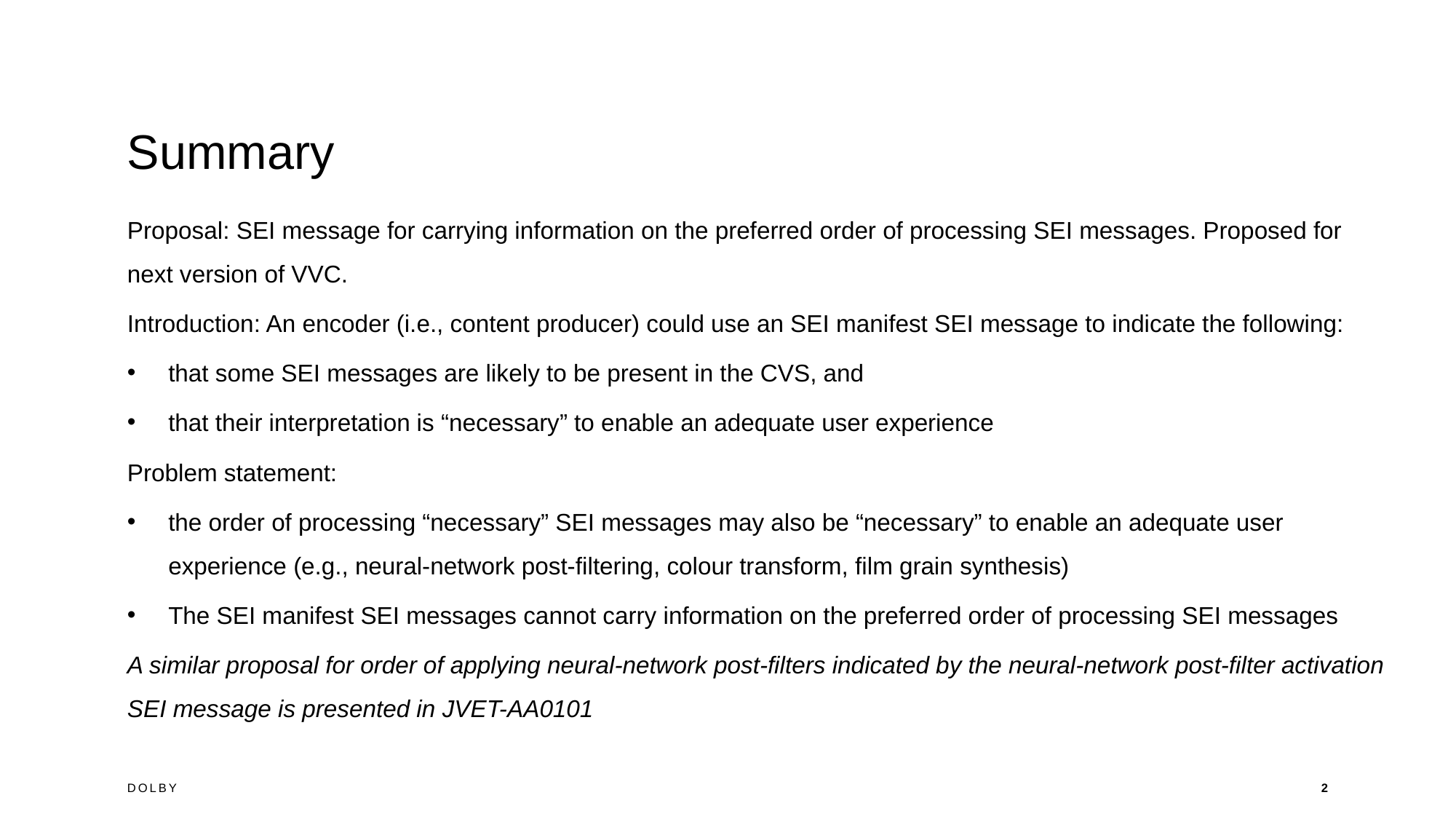

# Summary
Proposal: SEI message for carrying information on the preferred order of processing SEI messages. Proposed for next version of VVC.
Introduction: An encoder (i.e., content producer) could use an SEI manifest SEI message to indicate the following:
that some SEI messages are likely to be present in the CVS, and
that their interpretation is “necessary” to enable an adequate user experience
Problem statement:
the order of processing “necessary” SEI messages may also be “necessary” to enable an adequate user experience (e.g., neural-network post-filtering, colour transform, film grain synthesis)
The SEI manifest SEI messages cannot carry information on the preferred order of processing SEI messages
A similar proposal for order of applying neural-network post-filters indicated by the neural-network post-filter activation SEI message is presented in JVET-AA0101

DOLBY
2